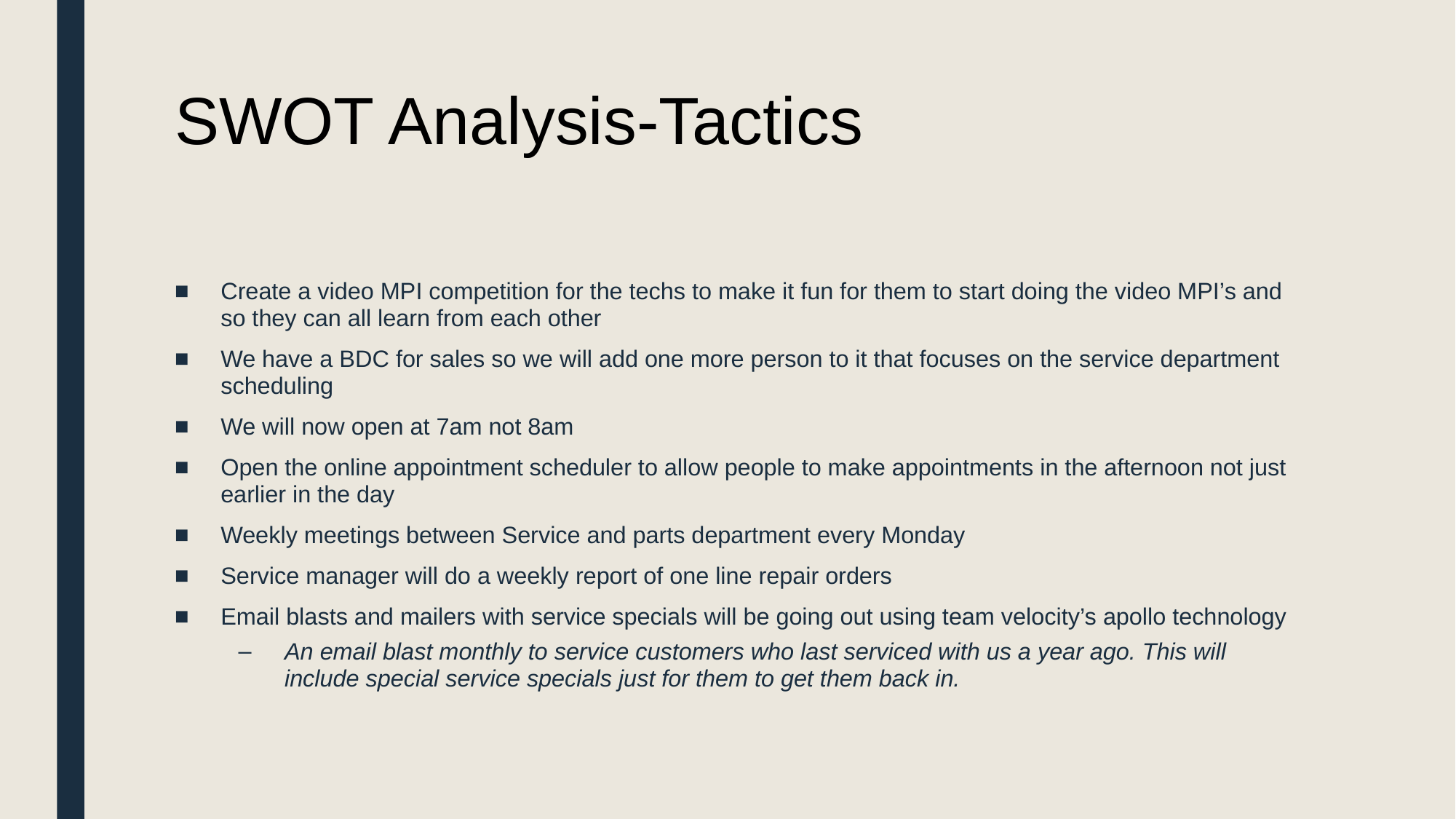

# SWOT Analysis-Tactics
Create a video MPI competition for the techs to make it fun for them to start doing the video MPI’s and so they can all learn from each other
We have a BDC for sales so we will add one more person to it that focuses on the service department scheduling
We will now open at 7am not 8am
Open the online appointment scheduler to allow people to make appointments in the afternoon not just earlier in the day
Weekly meetings between Service and parts department every Monday
Service manager will do a weekly report of one line repair orders
Email blasts and mailers with service specials will be going out using team velocity’s apollo technology
An email blast monthly to service customers who last serviced with us a year ago. This will include special service specials just for them to get them back in.